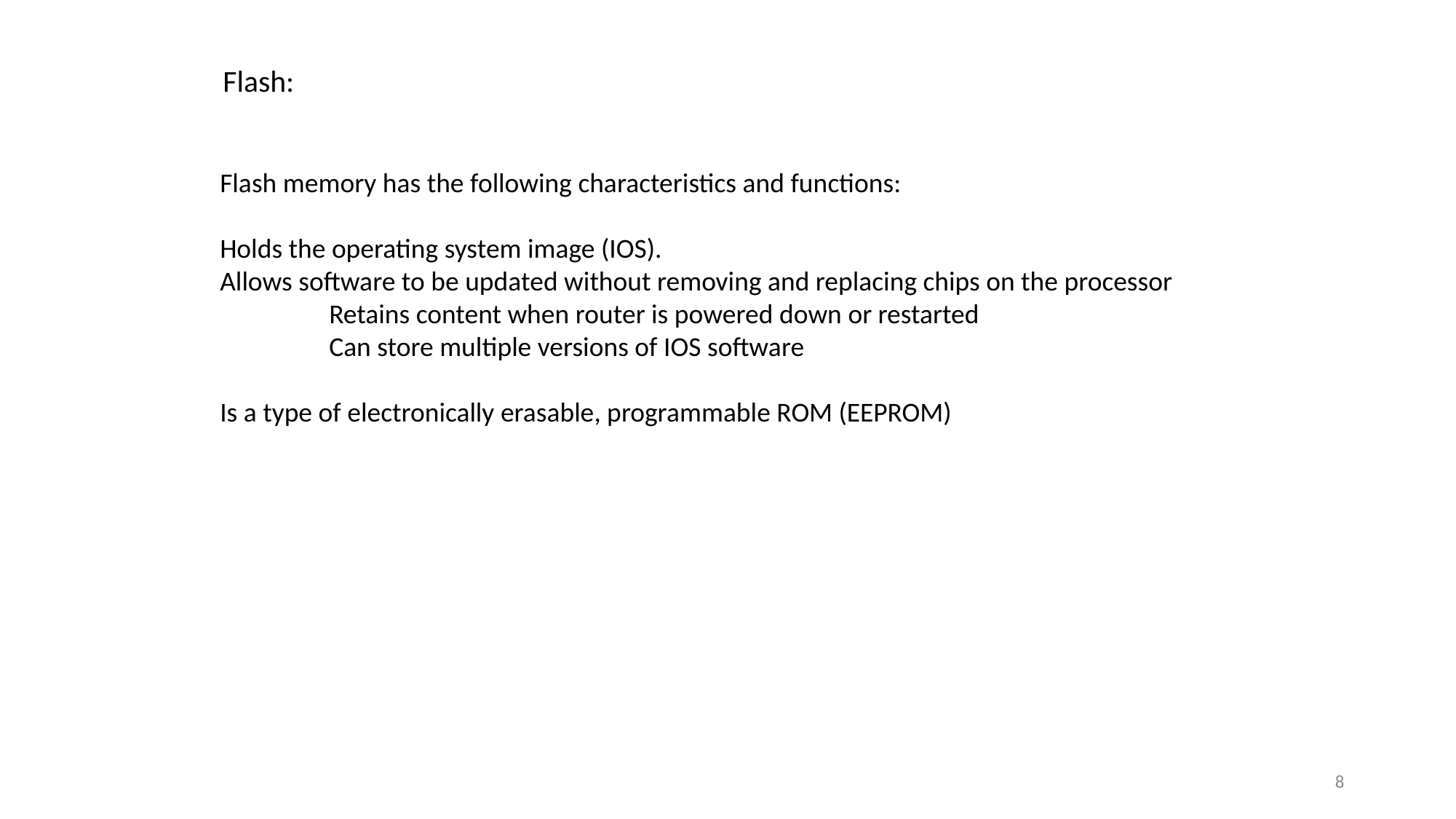

# Flash:
Flash memory has the following characteristics and functions:

Holds the operating system image (IOS).
Allows software to be updated without removing and replacing chips on the processor
	Retains content when router is powered down or restarted
	Can store multiple versions of IOS software

Is a type of electronically erasable, programmable ROM (EEPROM)
8